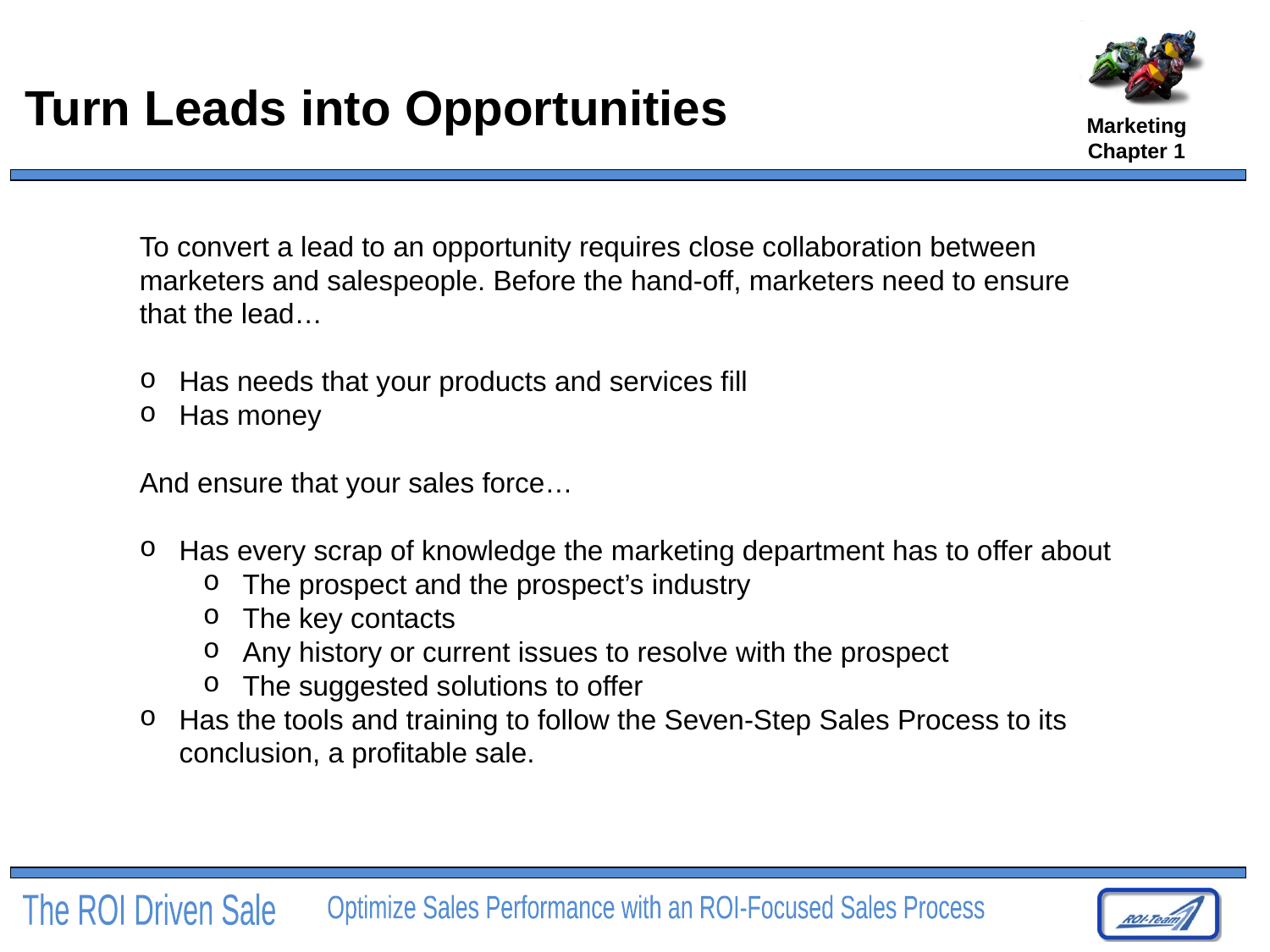

# Turn Leads into Opportunities

Marketing
Chapter 1
To convert a lead to an opportunity requires close collaboration between marketers and salespeople. Before the hand-off, marketers need to ensure that the lead…

Has needs that your products and services fill
Has money

And ensure that your sales force…

Has every scrap of knowledge the marketing department has to offer about
The prospect and the prospect’s industry
The key contacts
Any history or current issues to resolve with the prospect
The suggested solutions to offer
Has the tools and training to follow the Seven-Step Sales Process to its conclusion, a profitable sale.